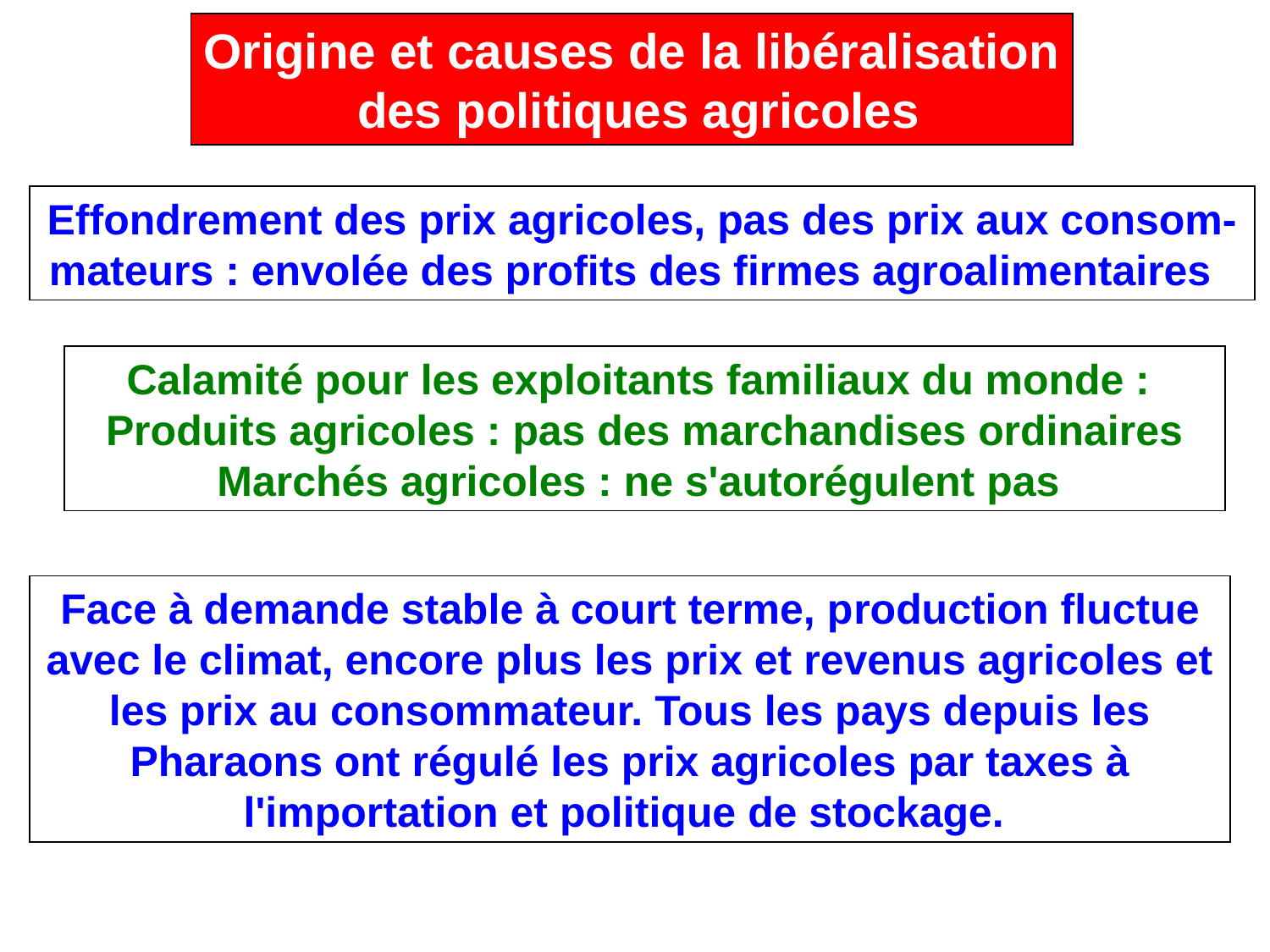

Origine et causes de la libéralisation
 des politiques agricoles
Effondrement des prix agricoles, pas des prix aux consom-mateurs : envolée des profits des firmes agroalimentaires
Calamité pour les exploitants familiaux du monde :
Produits agricoles : pas des marchandises ordinaires
Marchés agricoles : ne s'autorégulent pas
Face à demande stable à court terme, production fluctue avec le climat, encore plus les prix et revenus agricoles et les prix au consommateur. Tous les pays depuis les Pharaons ont régulé les prix agricoles par taxes à l'importation et politique de stockage.